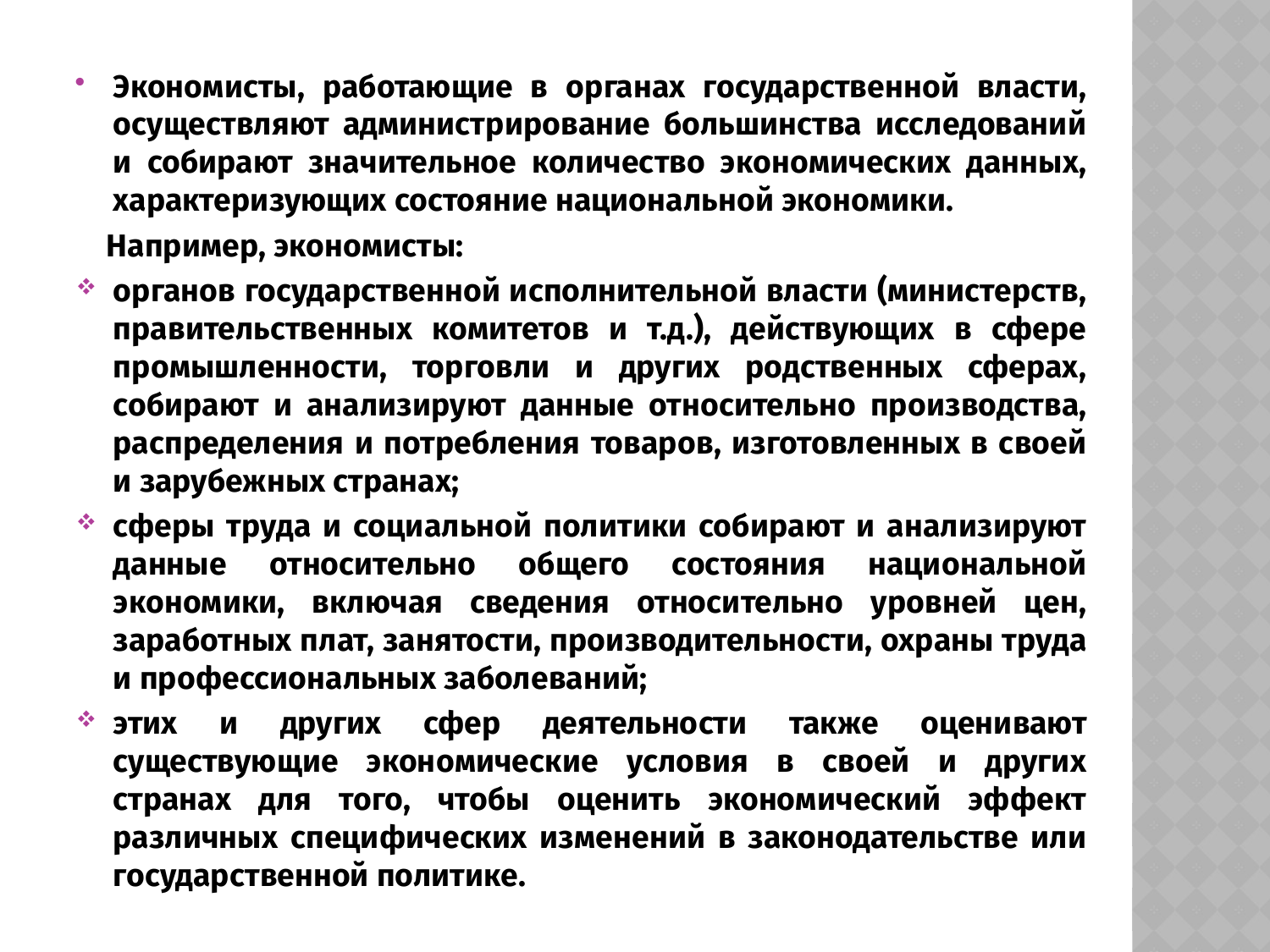

Экономисты, работающие в органах государственной власти, осуществляют администрирование большинства исследований и собирают значительное количество экономических данных, характеризующих состояние национальной экономики.
    Например, экономисты:
органов государственной исполнительной власти (министерств, правительственных комитетов и т.д.), действующих в сфере промышленности, торговли и других родственных сферах, собирают и анализируют данные относительно производства, распределения и потребления товаров, изготовленных в своей и зарубежных странах;
сферы труда и социальной политики собирают и анализируют данные относительно общего состояния национальной экономики, включая сведения относительно уровней цен, заработных плат, занятости, производительности, охраны труда и профессиональных заболеваний;
этих и других сфер деятельности также оценивают существующие экономические условия в своей и других странах для того, чтобы оценить экономический эффект различных специфических изменений в законодательстве или государственной политике.